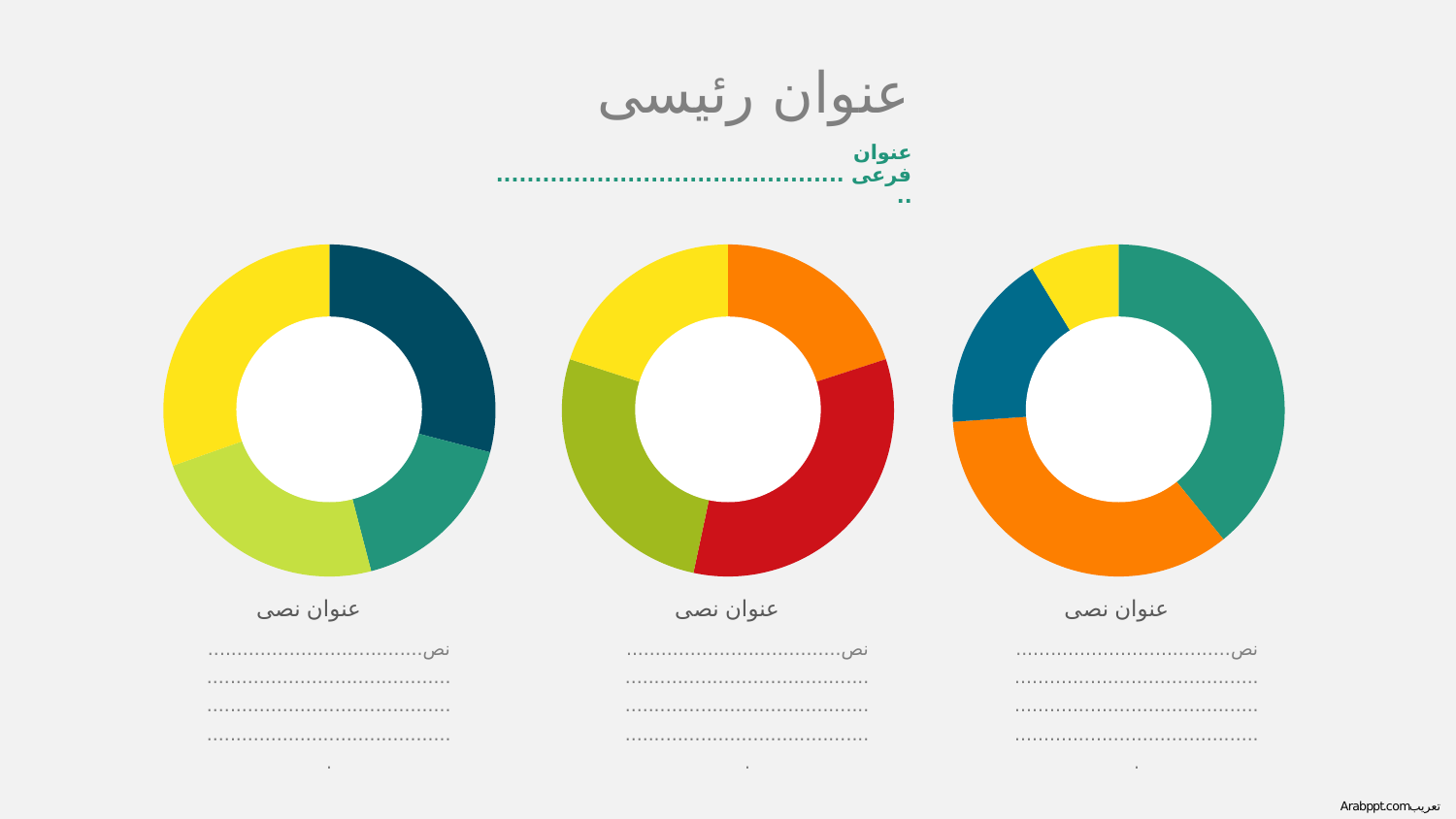

عنوان رئيسى
عنوان فرعى ...............................................

### Chart

| Category | Series 1 |
|---|---|
| Category 1 | 4.3 |
| Category 2 | 2.5 |
| Category 3 | 3.5 |
| Category 4 | 4.5 |

### Chart

| Category | Series 1 |
|---|---|
| Category 1 | 3.0 |
| Category 2 | 5.0 |
| Category 3 | 4.0 |
| Category 4 | 3.0 |

### Chart

| Category | Series 1 |
|---|---|
| Category 1 | 9.0 |
| Category 2 | 8.0 |
| Category 3 | 4.0 |
| Category 4 | 2.0 |

عنوان نصى
نص....................................................................................................................................................................
عنوان نصى
نص....................................................................................................................................................................
عنوان نصى
نص....................................................................................................................................................................